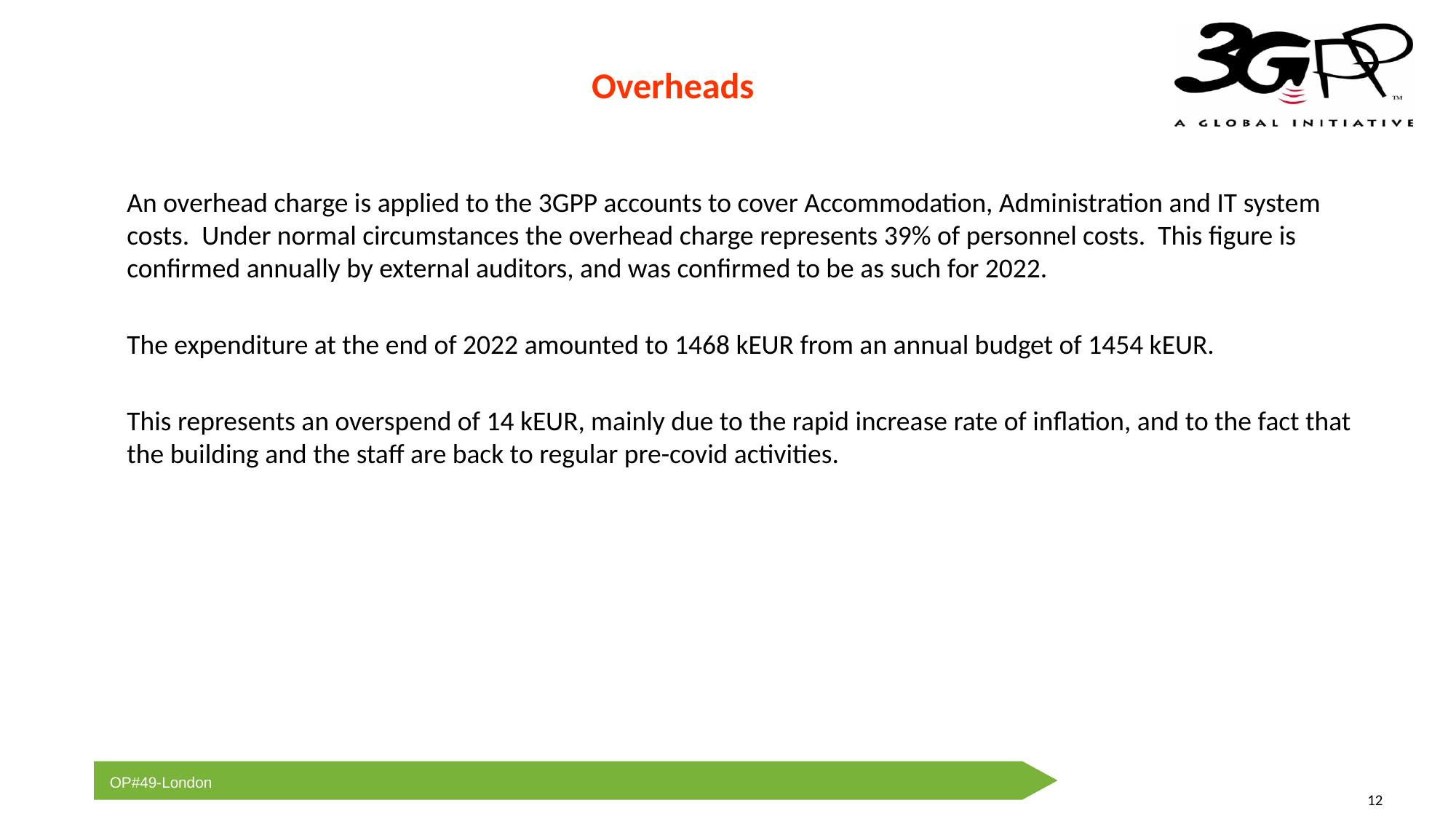

# Overheads

An overhead charge is applied to the 3GPP accounts to cover Accommodation, Administration and IT system costs.  Under normal circumstances the overhead charge represents 39% of personnel costs.  This figure is confirmed annually by external auditors, and was confirmed to be as such for 2022.

The expenditure at the end of 2022 amounted to 1468 kEUR from an annual budget of 1454 kEUR.

This represents an overspend of 14 kEUR, mainly due to the rapid increase rate of inflation, and to the fact that the building and the staff are back to regular pre-covid activities.